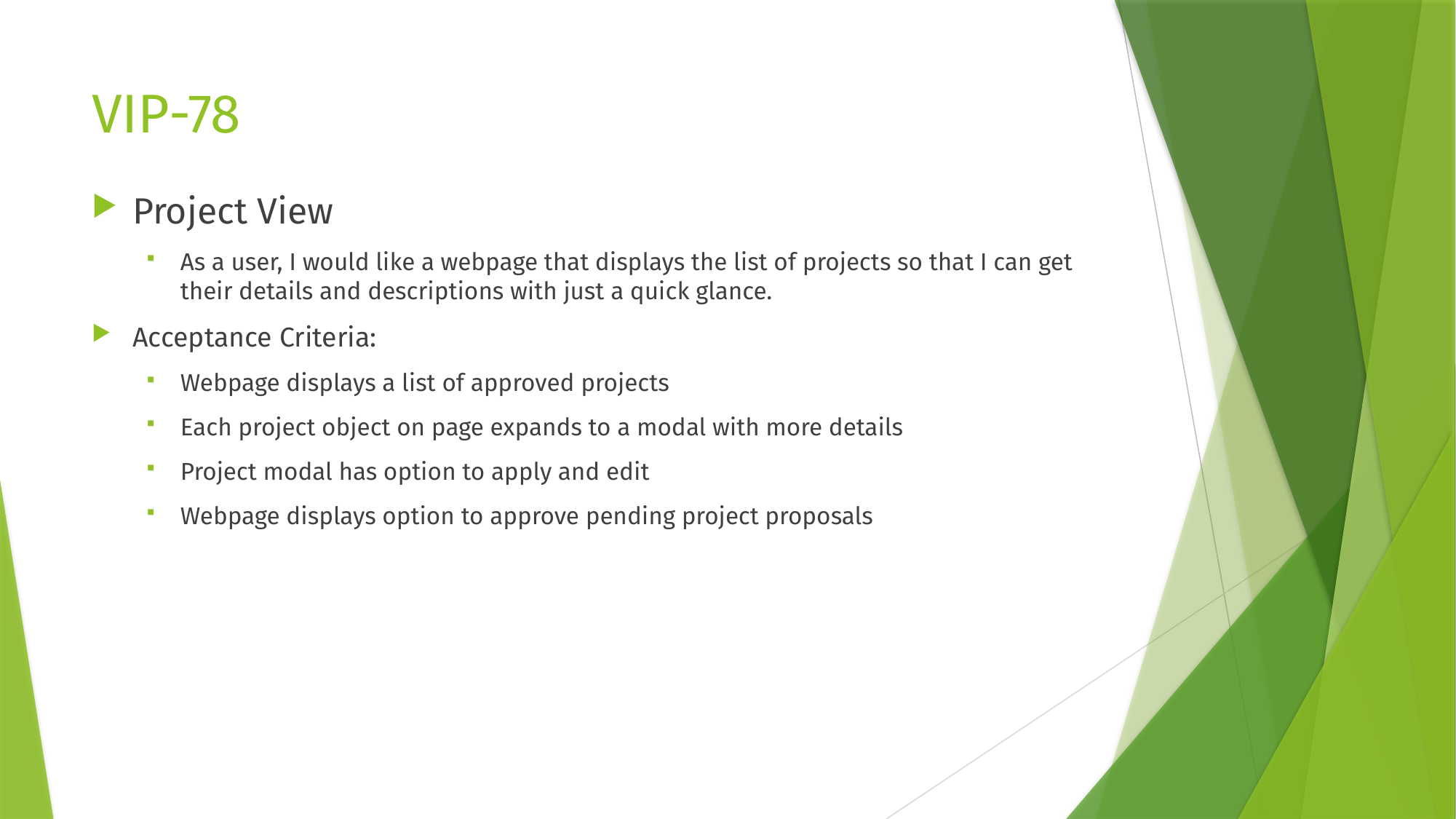

# VIP-78
Project View
As a user, I would like a webpage that displays the list of projects so that I can get their details and descriptions with just a quick glance.
Acceptance Criteria:
Webpage displays a list of approved projects
Each project object on page expands to a modal with more details
Project modal has option to apply and edit
Webpage displays option to approve pending project proposals